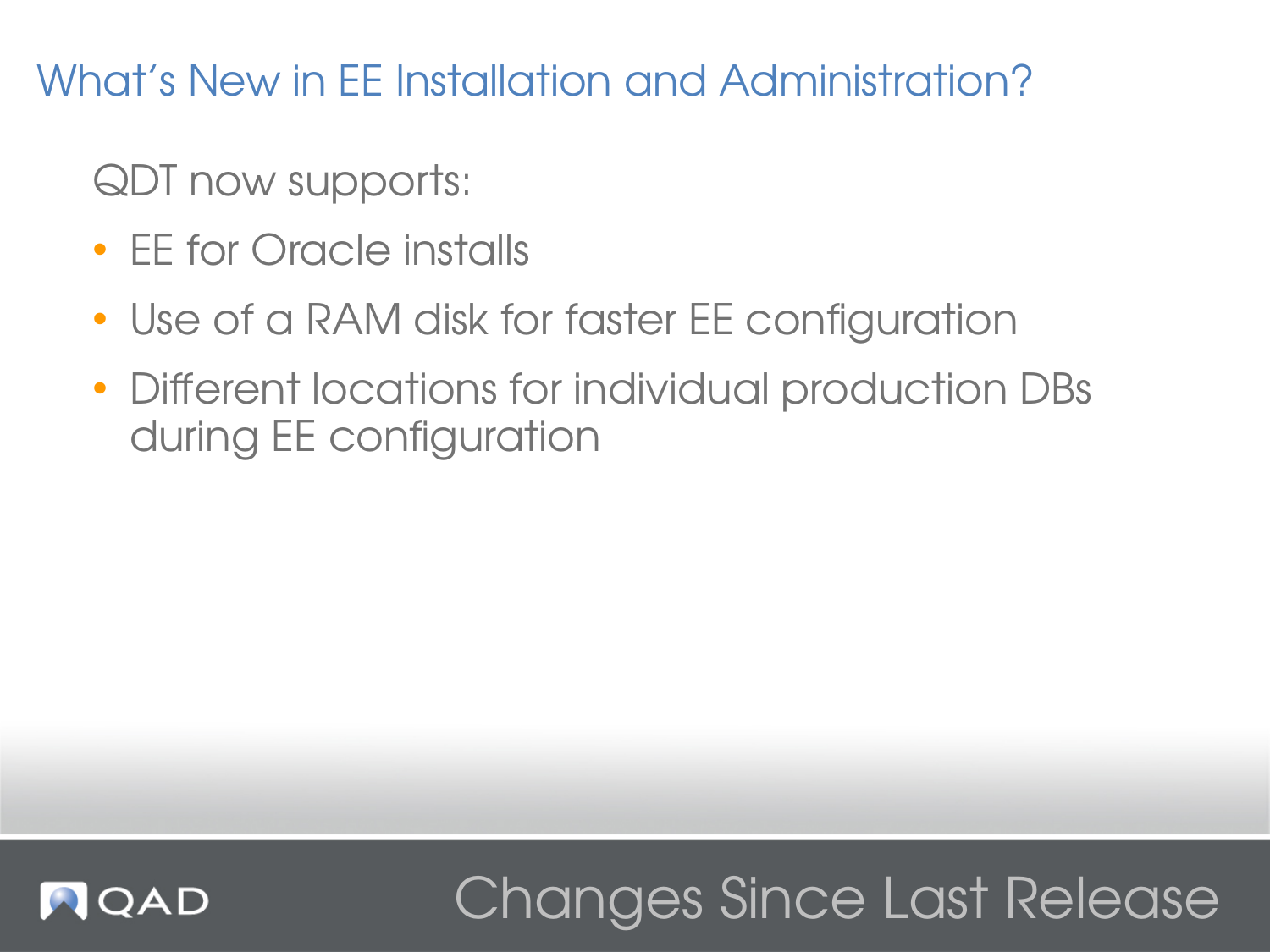

What’s New in EE Installation and Administration?
QDT now supports:
EE for Oracle installs
Use of a RAM disk for faster EE configuration
Different locations for individual production DBs during EE configuration

# Changes Since Last Release